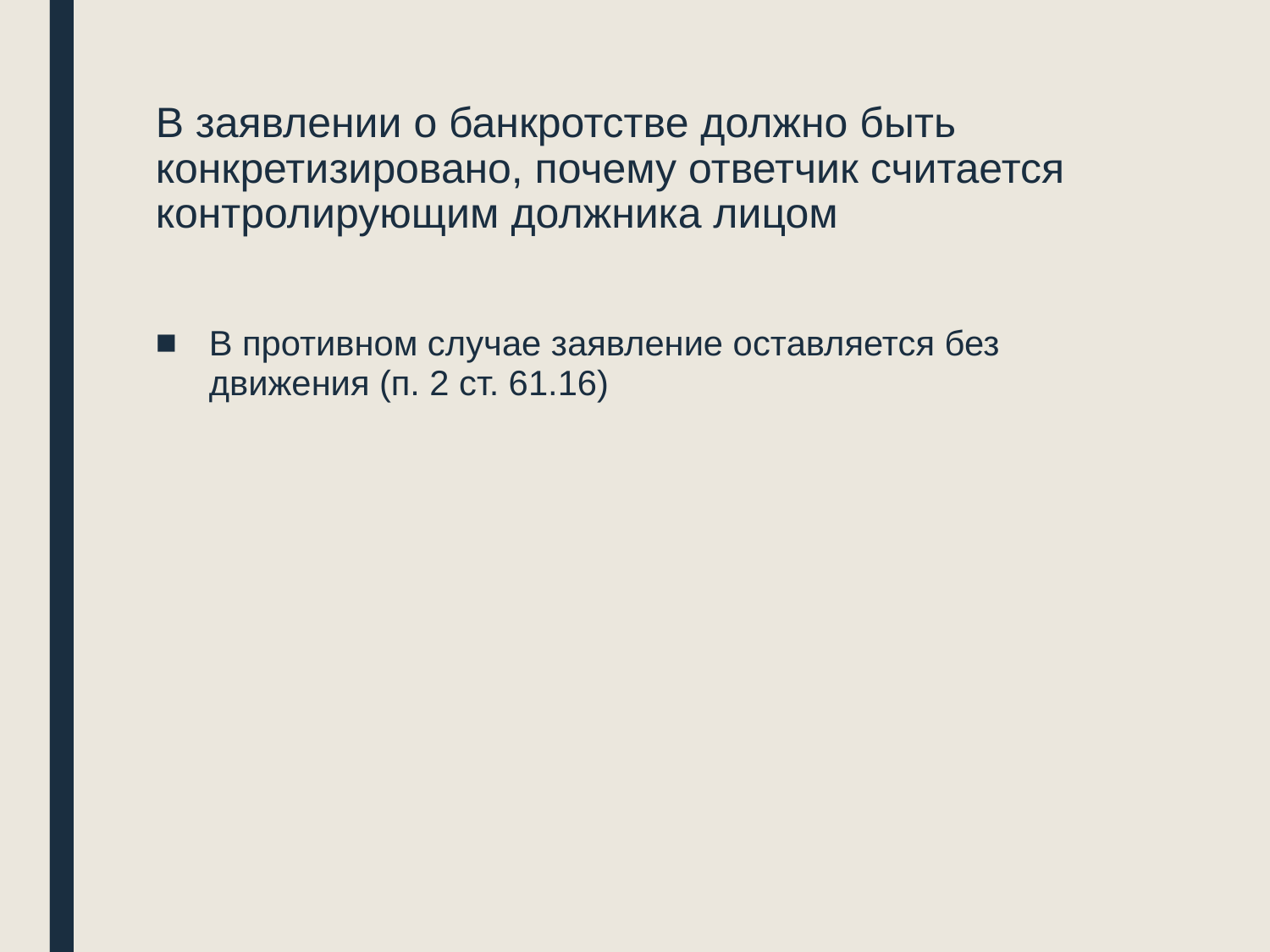

# В заявлении о банкротстве должно быть конкретизировано, почему ответчик считается контролирующим должника лицом
В противном случае заявление оставляется без движения (п. 2 ст. 61.16)